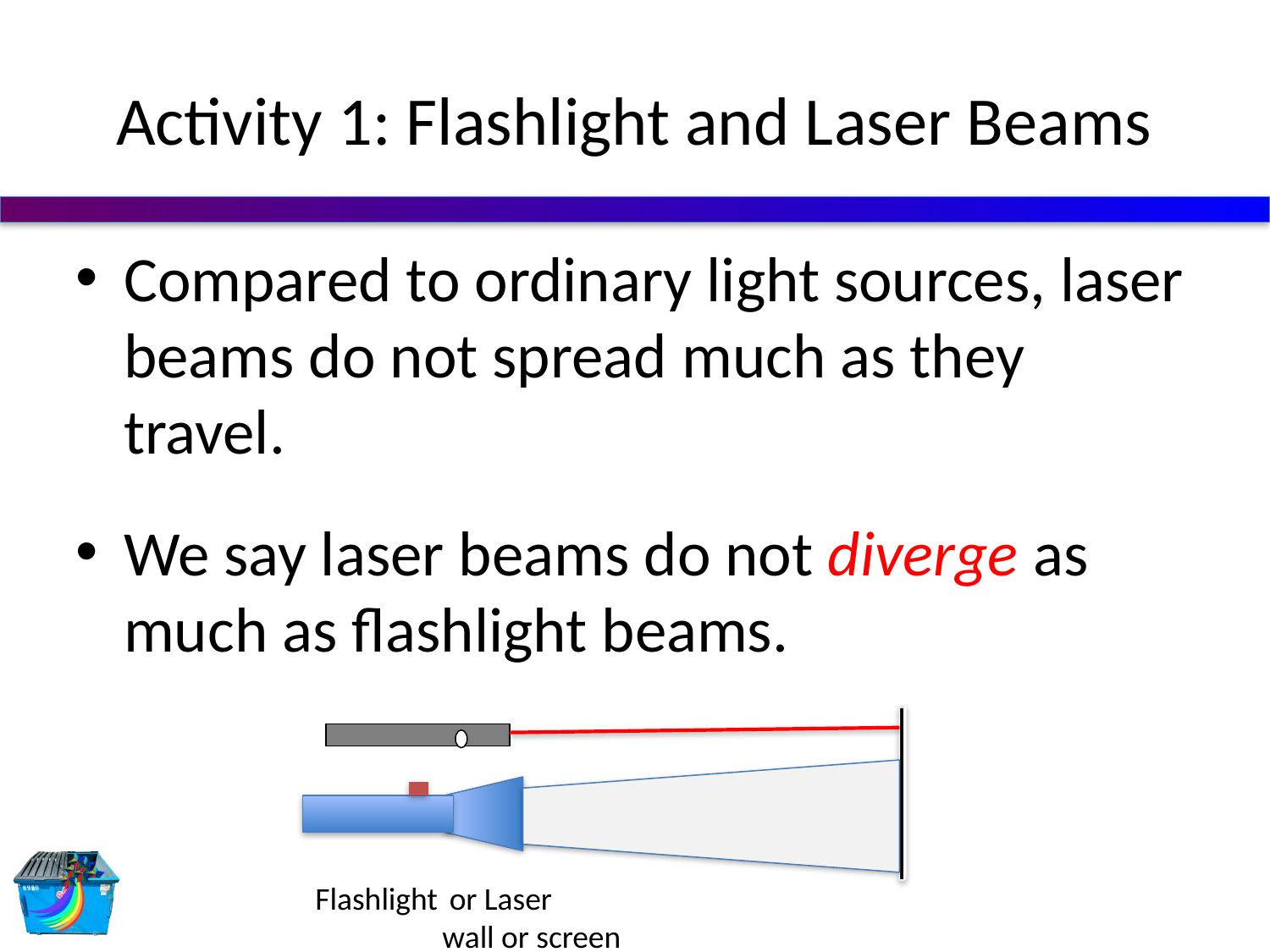

# Activity 1: Flashlight and Laser Beams
Compared to ordinary light sources, laser beams do not spread much as they travel.

We say laser beams do not diverge as much as flashlight beams.

Flashlight	 or Laser					wall or screen